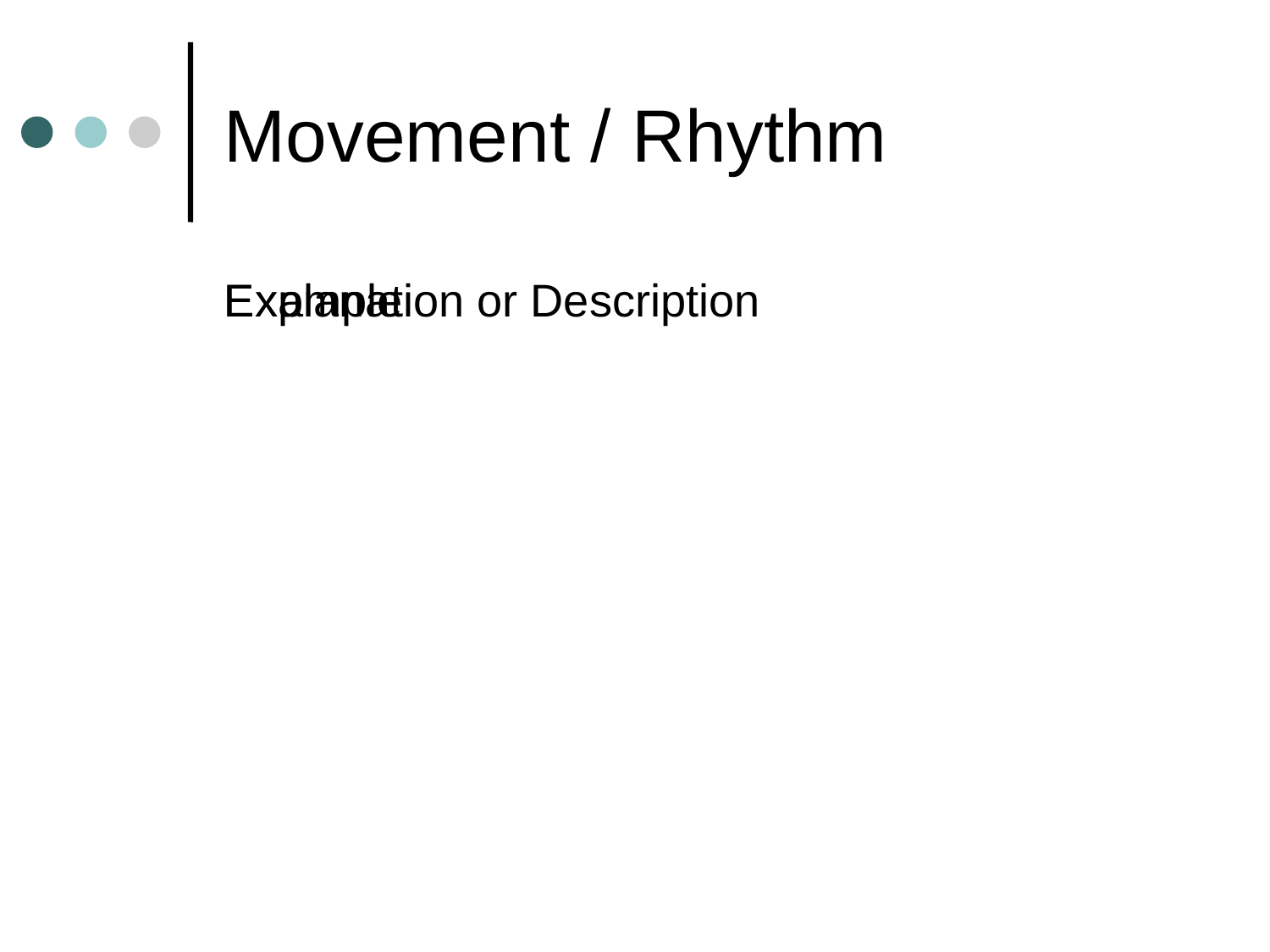

# Movement / Rhythm
Explanation or Description
Example